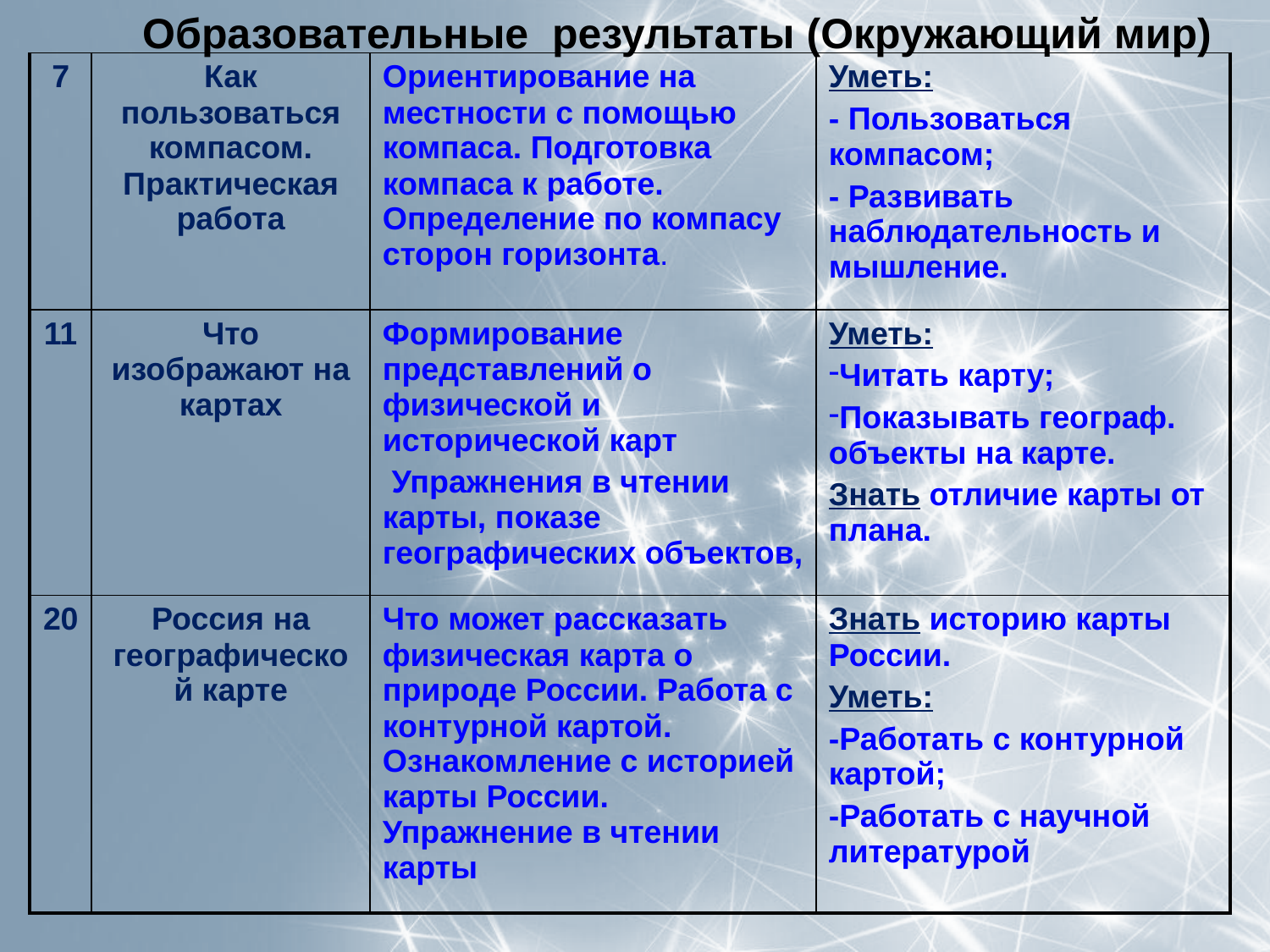

Образовательные  результаты (Окружающий мир)
| 7 | Как пользоваться компасом. Практическая работа | Ориентирование на местности с помощью компаса. Подготовка компаса к работе. Определение по компасу сторон горизонта. | Уметь: - Пользоваться компасом; - Развивать наблюдательность и мышление. |
| --- | --- | --- | --- |
| 11 | Что изображают на картах | Формирование представлений о физической и исторической карт Упражнения в чтении карты, показе географических объектов, | Уметь: Читать карту; Показывать географ. объекты на карте. Знать отличие карты от плана. |
| 20 | Россия на географической карте | Что может рассказать физическая карта о природе России. Работа с контурной картой. Ознакомление с историей карты России. Упражнение в чтении карты | Знать историю карты России. Уметь: -Работать с контурной картой; -Работать с научной литературой |